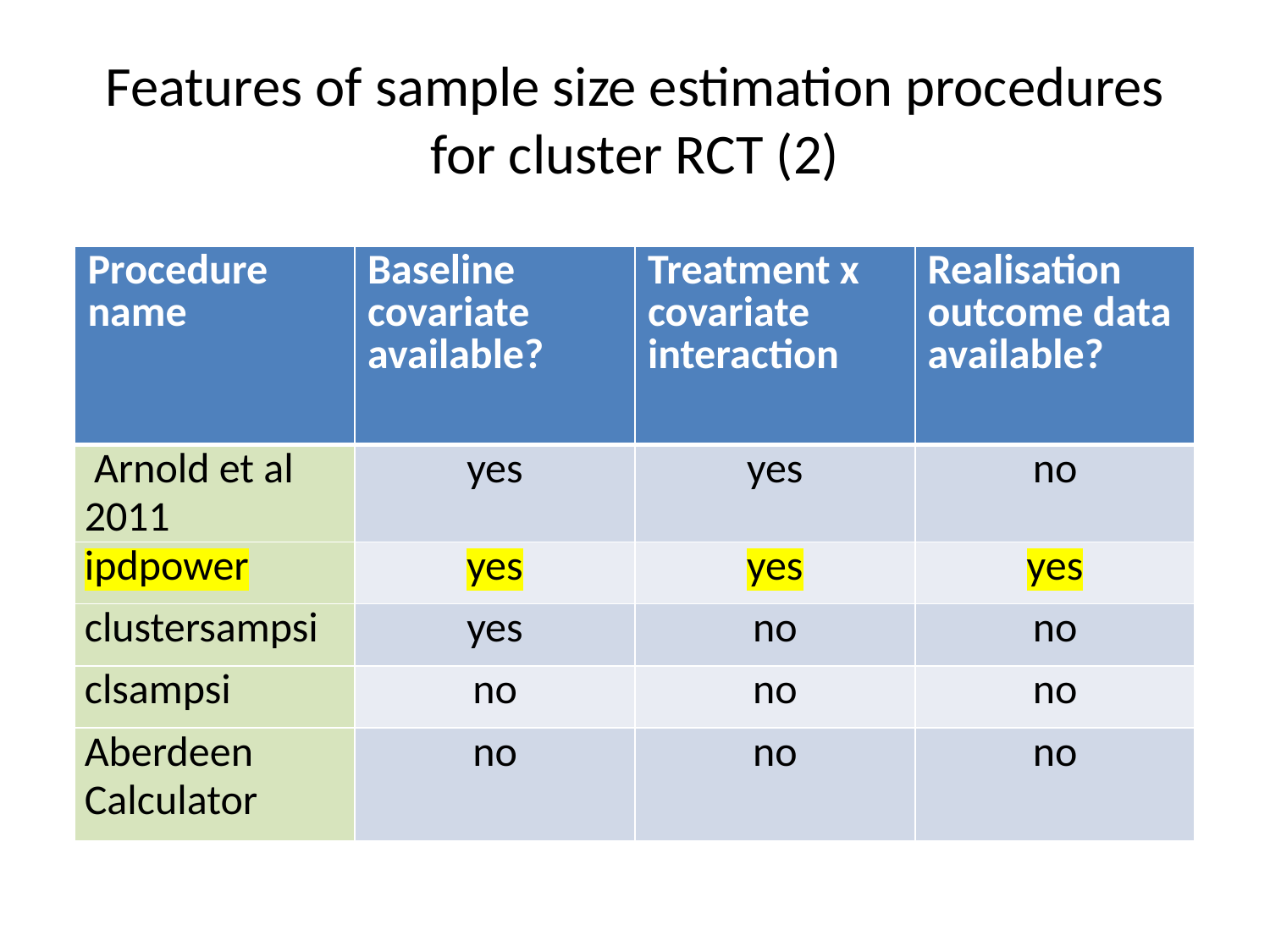

# Features of sample size estimation procedures for cluster RCT (2)
| Procedure name | Baseline covariate available? | Treatment x covariate interaction | Realisation outcome data available? |
| --- | --- | --- | --- |
| Arnold et al 2011 | yes | yes | no |
| ipdpower | yes | yes | yes |
| clustersampsi | yes | no | no |
| clsampsi | no | no | no |
| Aberdeen Calculator | no | no | no |